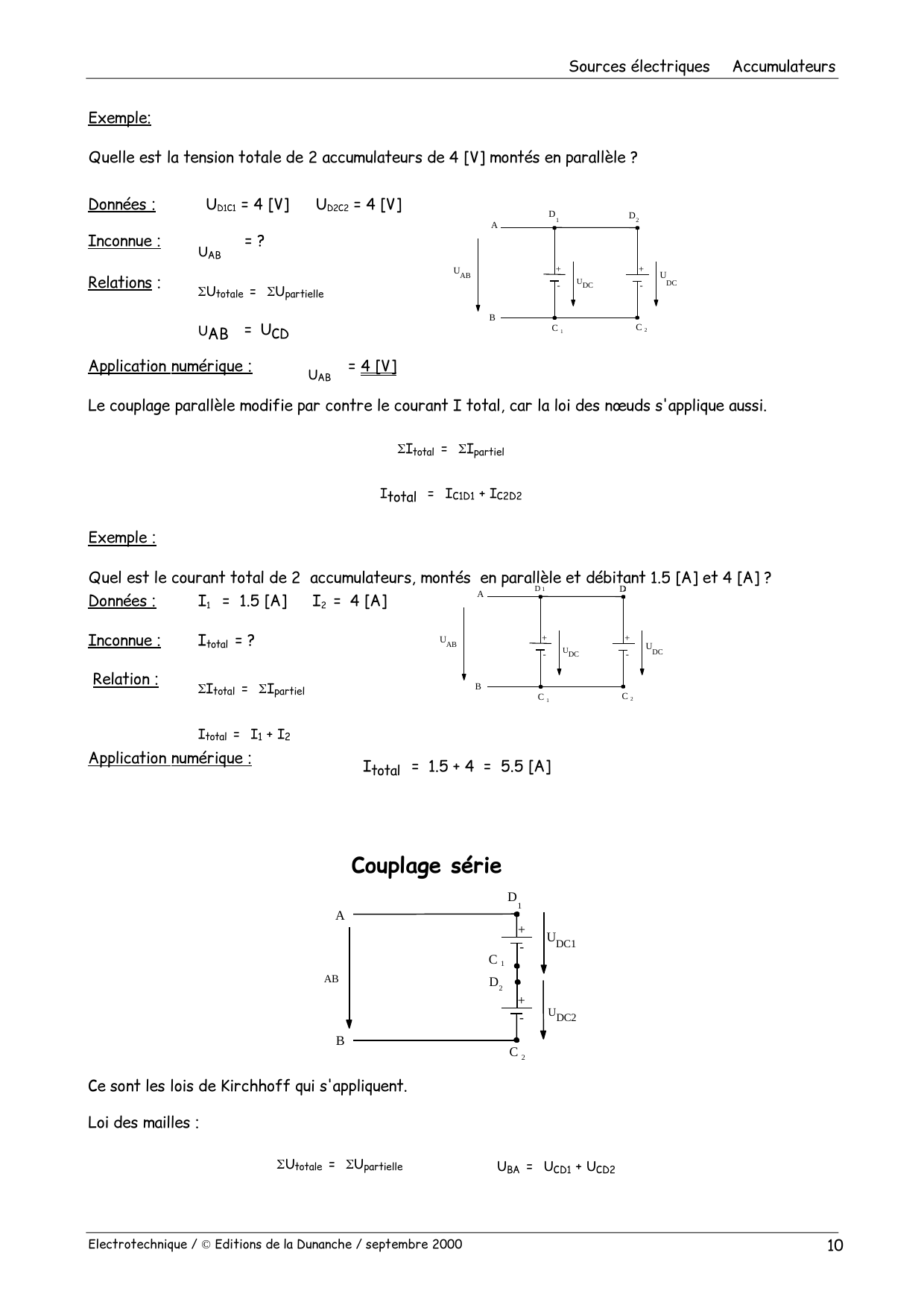

Sources électriques	Accumulateurs

Exemple:

Quelle est la tension totale de 2 accumulateurs de 4 [V] montés en parallèle ?
Données :	UD1C1 = 4 [V]	UD2C2 = 4 [V]

Inconnue :	= ?
D
D
1
2
A

UAB

+
+

U
AB
U
DC
Relations :
UDC
ΣUtotale = ΣUpartielle
-
-

B
= UCD
UAB

C 2
C 1
Application numérique :	= 4 [V]
UAB
Le couplage parallèle modifie par contre le courant I total, car la loi des nœuds s'applique aussi.
ΣItotal = ΣIpartiel
Itotal = IC1D1 + IC2D2

Exemple :

Quel est le courant total de 2 accumulateurs, montés en parallèle et débitant 1.5 [A] et 4 [A] ?
D	D
1	2
A
Données :
Inconnue :  Relation :
I1 = 1.5 [A]	I2 = 4 [A]

I	= ?
+
+

U
total
AB
U
UDC
DC
-
-

ΣItotal = ΣIpartiel

Itotal = I1 + I2
B

C 2
C 1
Application numérique :
Itotal =  1.5 + 4 = 5.5 [A]
Couplage série
D
1
A

+
U

DC1
-

C 1
D2
AB

+
UDC2
-

B
C 2
Ce sont les lois de Kirchhoff qui s'appliquent.

Loi des mailles :
ΣUtotale = ΣUpartielle
UBA = UCD1 + UCD2

10
Electrotechnique / © Editions de la Dunanche / septembre 2000